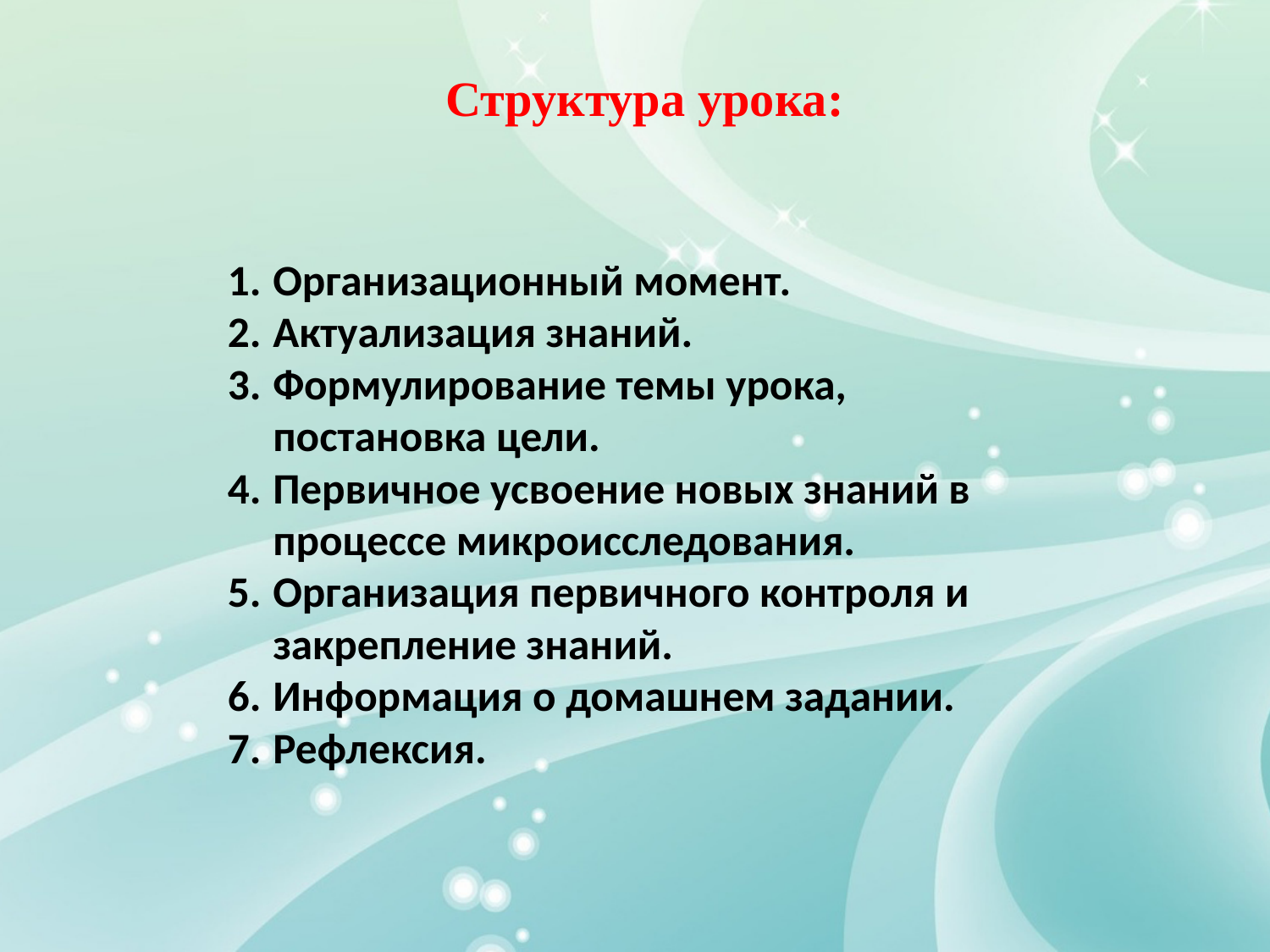

# Структура урока:
Организационный момент.
Актуализация знаний.
Формулирование темы урока, постановка цели.
Первичное усвоение новых знаний в процессе микроисследования.
Организация первичного контроля и закрепление знаний.
Информация о домашнем задании.
Рефлексия.